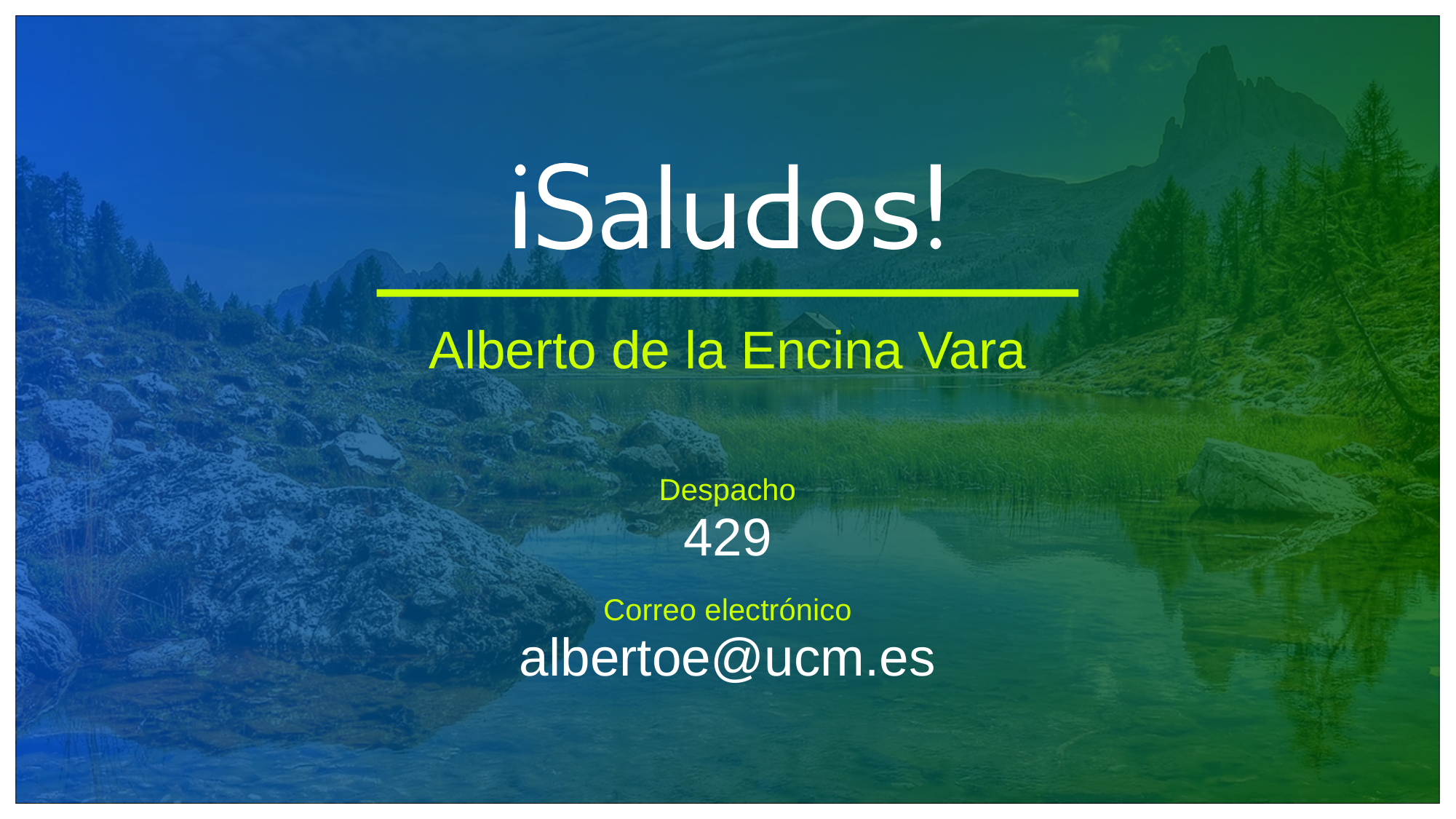

# ¡Saludos!
Alberto de la Encina Vara
Despacho
429
Correo electrónico
albertoe@ucm.es